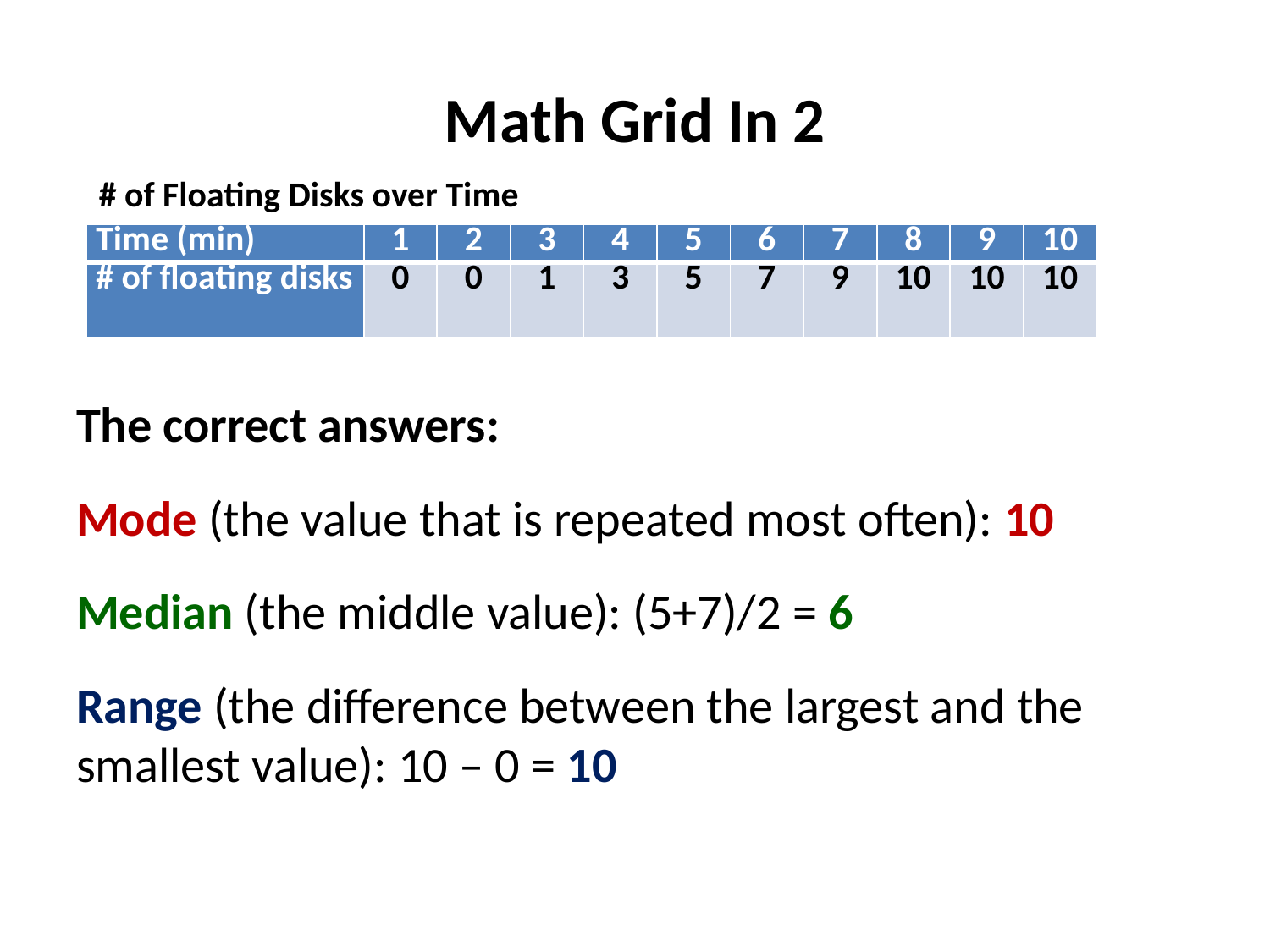

# Math Grid In 2
# of Floating Disks over Time

The correct answers:

Mode (the value that is repeated most often): 10

Median (the middle value): (5+7)/2 = 6

Range (the difference between the largest and the smallest value): 10 – 0 = 10

| Time (min) | 1 | 2 | 3 | 4 | 5 | 6 | 7 | 8 | 9 | 10 |
| --- | --- | --- | --- | --- | --- | --- | --- | --- | --- | --- |
| # of floating disks | 0 | 0 | 1 | 3 | 5 | 7 | 9 | 10 | 10 | 10 |